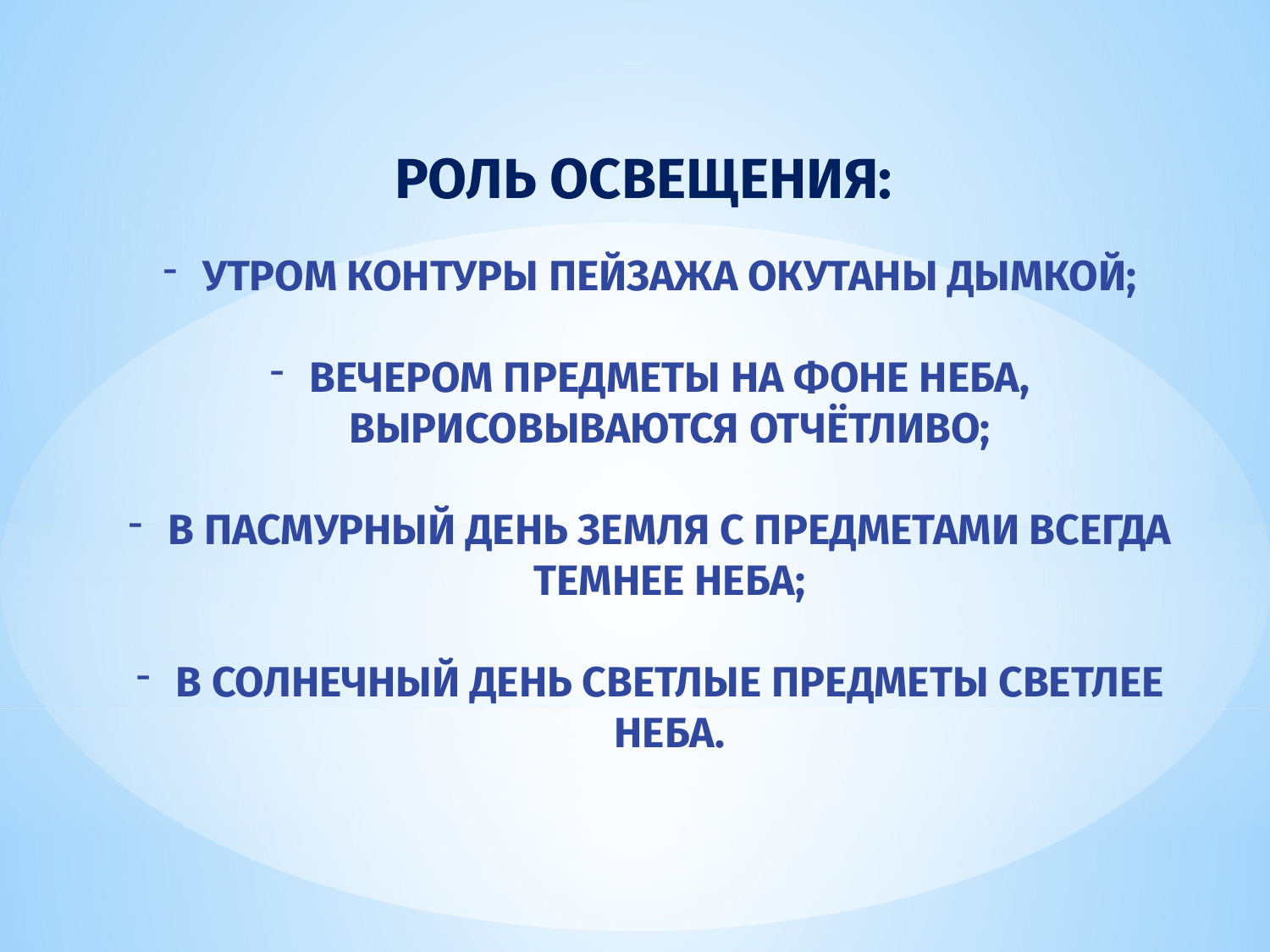

РОЛЬ ОСВЕЩЕНИЯ:

УТРОМ КОНТУРЫ ПЕЙЗАЖА ОКУТАНЫ ДЫМКОЙ;

ВЕЧЕРОМ ПРЕДМЕТЫ НА ФОНЕ НЕБА, ВЫРИСОВЫВАЮТСЯ ОТЧЁТЛИВО;

В ПАСМУРНЫЙ ДЕНЬ ЗЕМЛЯ С ПРЕДМЕТАМИ ВСЕГДА ТЕМНЕЕ НЕБА;

В СОЛНЕЧНЫЙ ДЕНЬ СВЕТЛЫЕ ПРЕДМЕТЫ СВЕТЛЕЕ НЕБА.